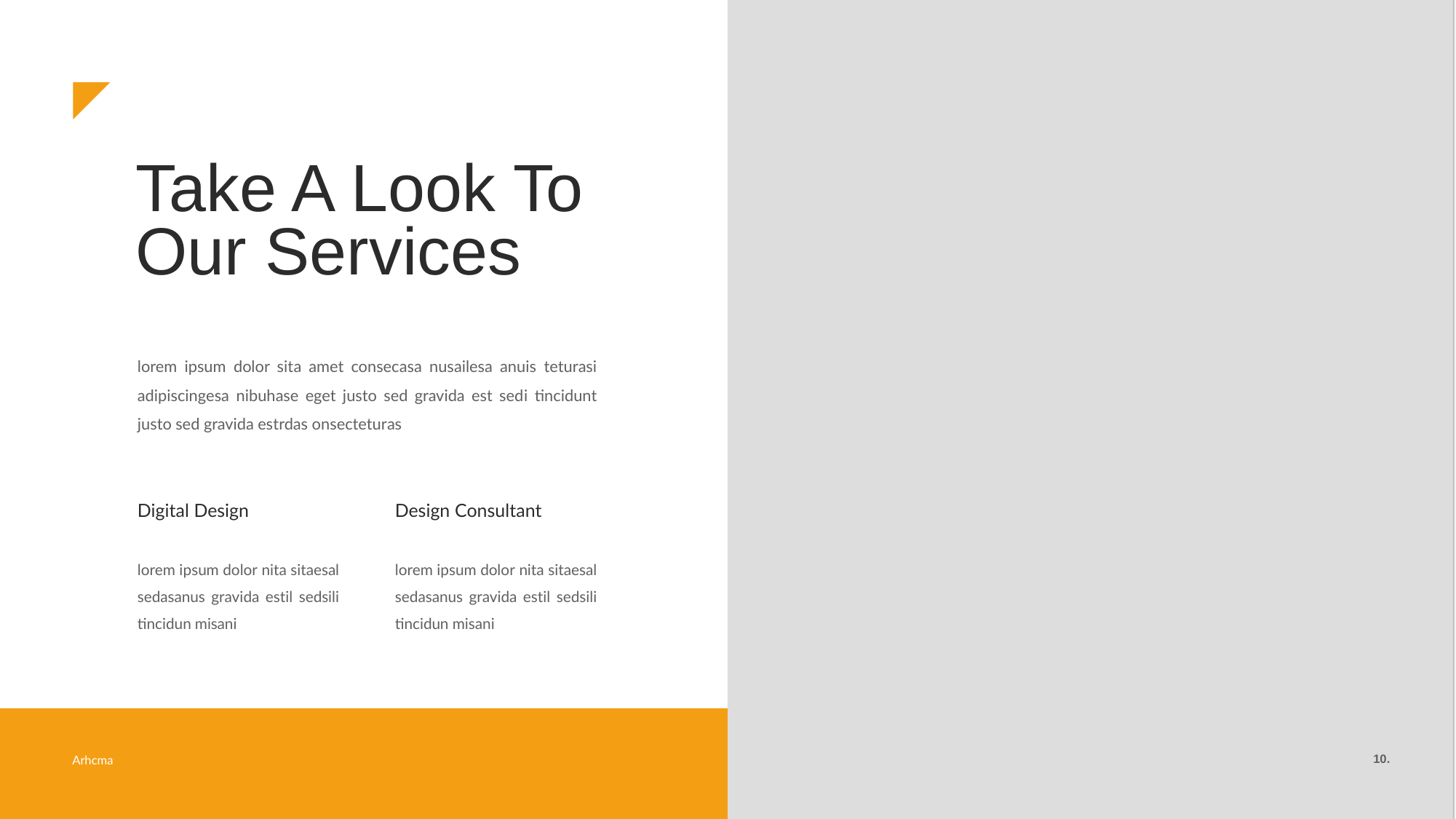

Take A Look To Our Services
lorem ipsum dolor sita amet consecasa nusailesa anuis teturasi adipiscingesa nibuhase eget justo sed gravida est sedi tincidunt justo sed gravida estrdas onsecteturas
Digital Design
lorem ipsum dolor nita sitaesal sedasanus gravida estil sedsili tincidun misani
Design Consultant
lorem ipsum dolor nita sitaesal sedasanus gravida estil sedsili tincidun misani

10.
Arhcma